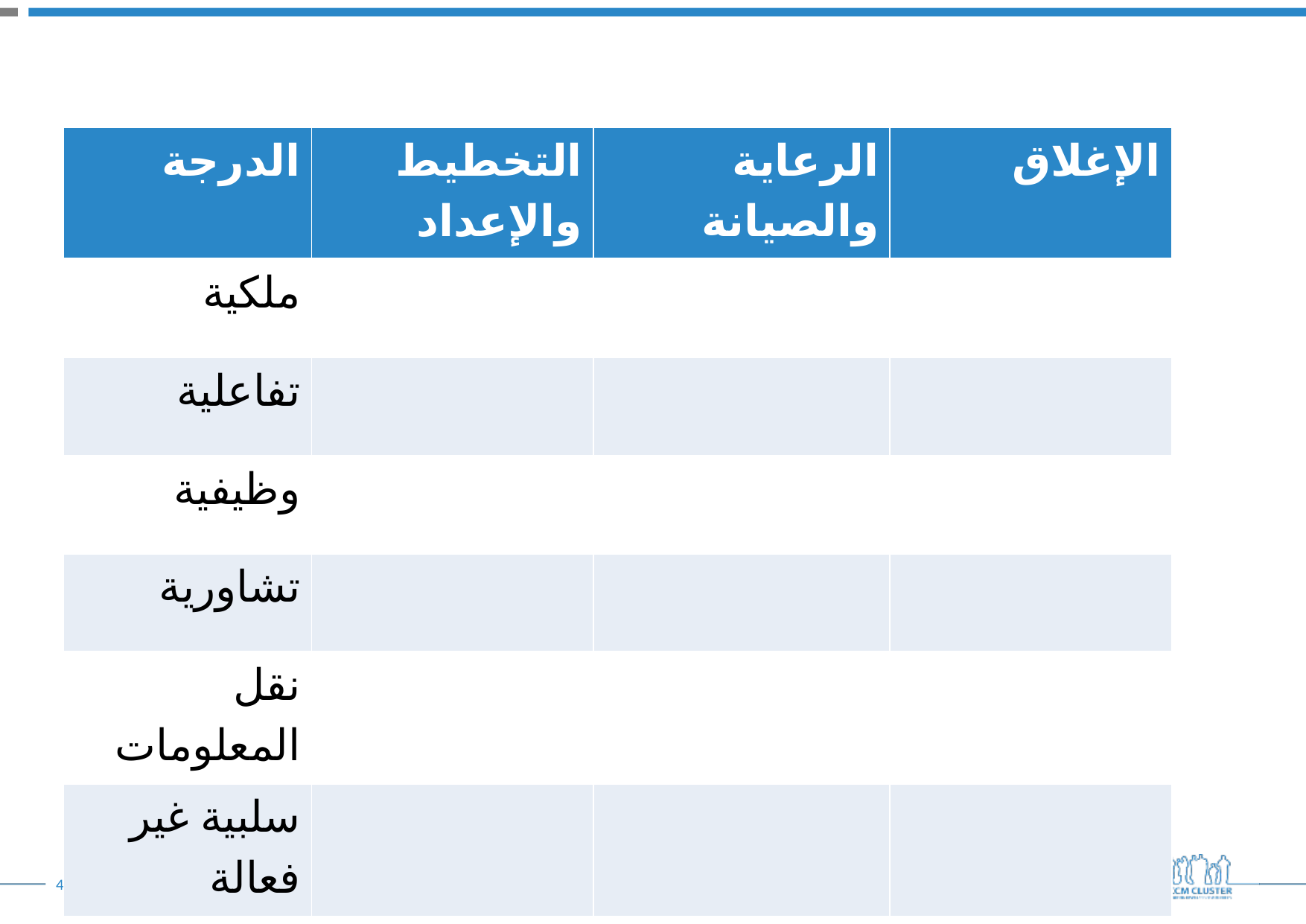

| الدرجة | التخطيط والإعداد | الرعاية والصيانة | الإغلاق |
| --- | --- | --- | --- |
| ملكية |  |  |  |
| تفاعلية |  |  |  |
| وظيفية |  |  |  |
| تشاورية |  |  |  |
| نقل المعلومات |  |  |  |
| سلبية غير فعالة |  |  |  |